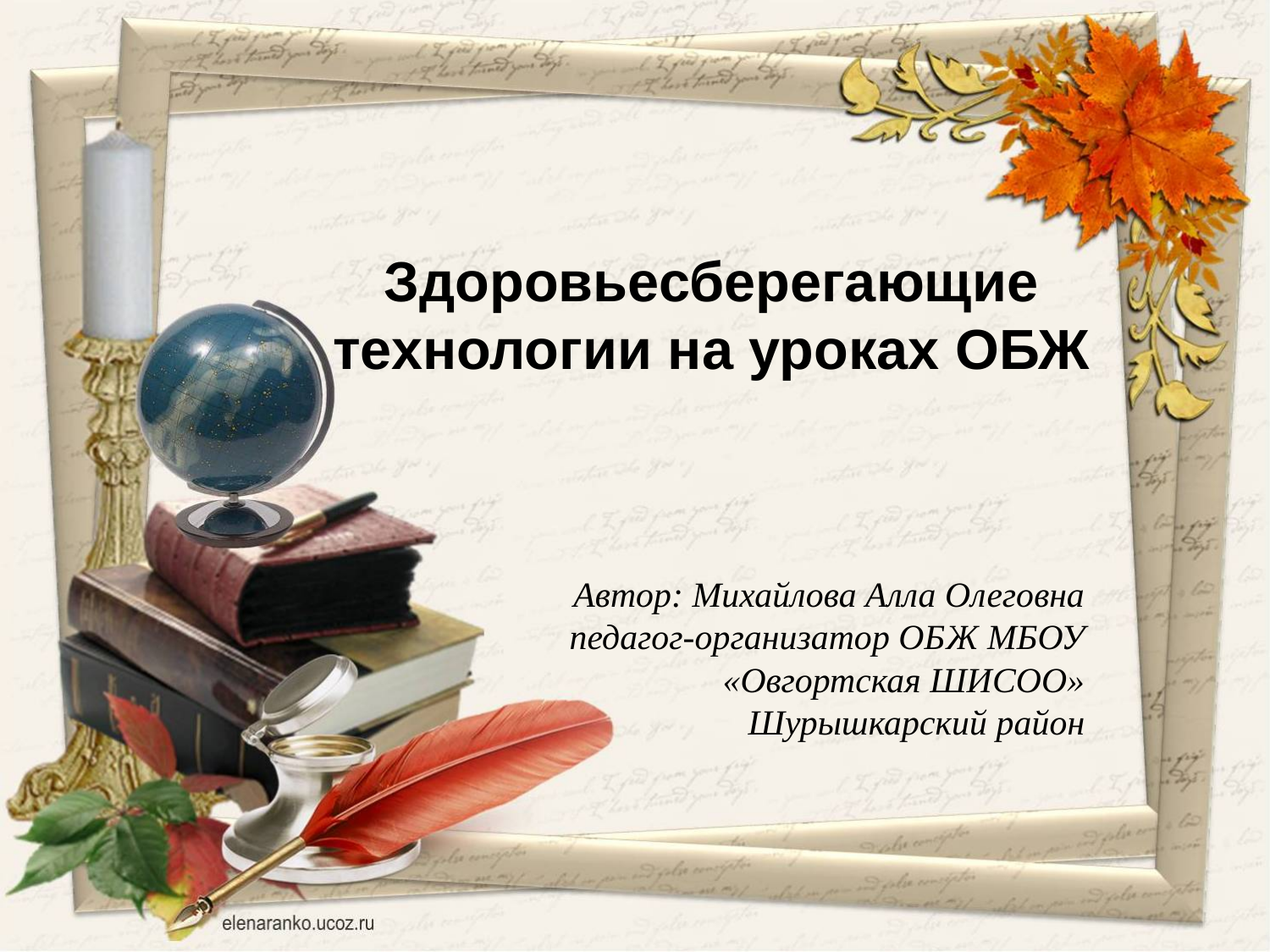

Здоровьесберегающие технологии на уроках ОБЖ
Автор: Михайлова Алла Олеговна
педагог-организатор ОБЖ МБОУ «Овгортская ШИСОО»
Шурышкарский район